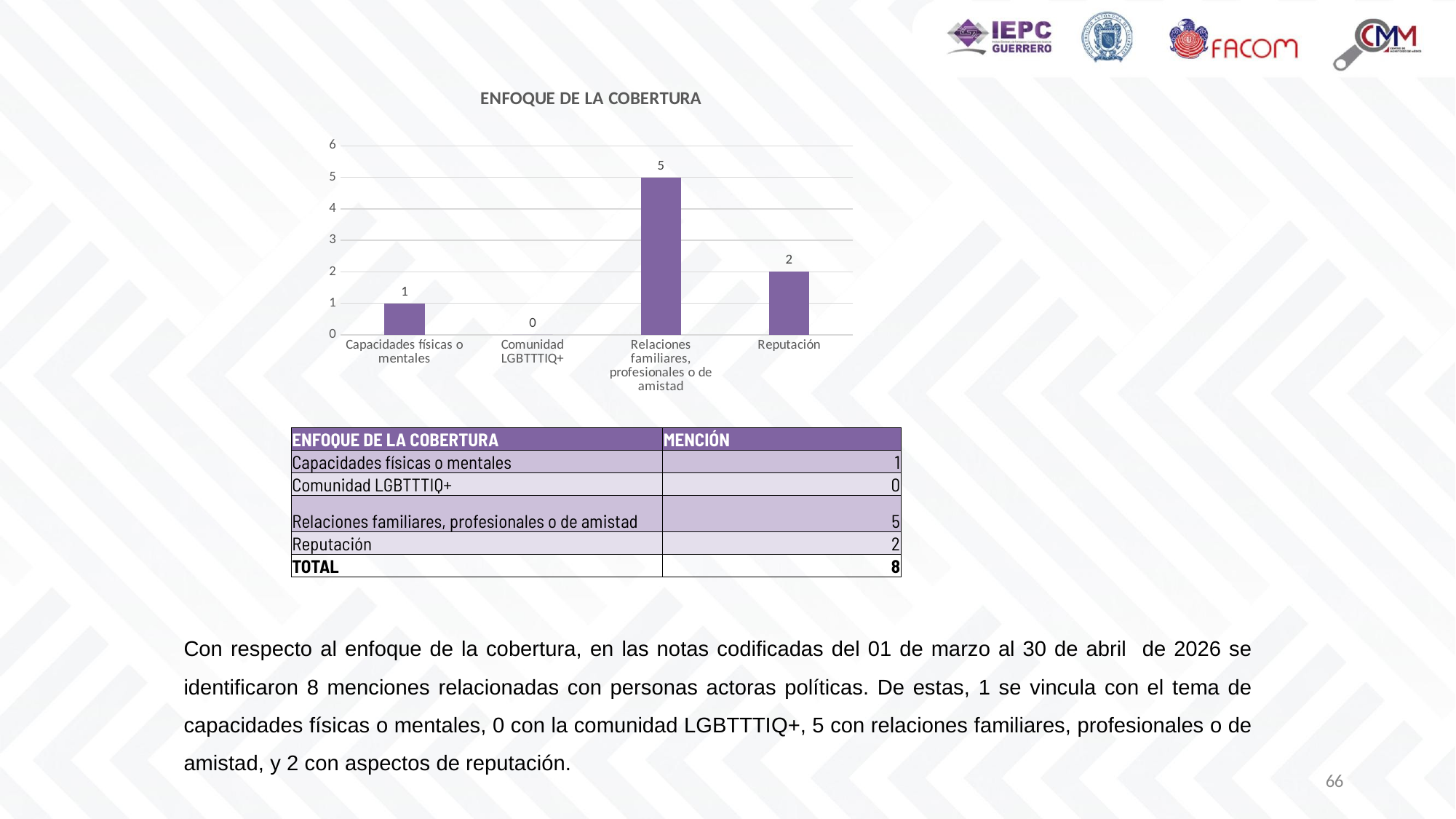

### Chart: ENFOQUE DE LA COBERTURA

| Category | MENCIÓN |
|---|---|
| Capacidades físicas o mentales | 1.0 |
| Comunidad LGBTTTIQ+ | 0.0 |
| Relaciones familiares, profesionales o de amistad | 5.0 |
| Reputación | 2.0 |
| ENFOQUE DE LA COBERTURA | MENCIÓN |
| --- | --- |
| Capacidades físicas o mentales | 1 |
| Comunidad LGBTTTIQ+ | 0 |
| Relaciones familiares, profesionales o de amistad | 5 |
| Reputación | 2 |
| TOTAL | 8 |
Con respecto al enfoque de la cobertura, en las notas codificadas del 01 de marzo al 30 de abril  de 2026 se identificaron 8 menciones relacionadas con personas actoras políticas. De estas, 1 se vincula con el tema de capacidades físicas o mentales, 0 con la comunidad LGBTTTIQ+, 5 con relaciones familiares, profesionales o de amistad, y 2 con aspectos de reputación.
66